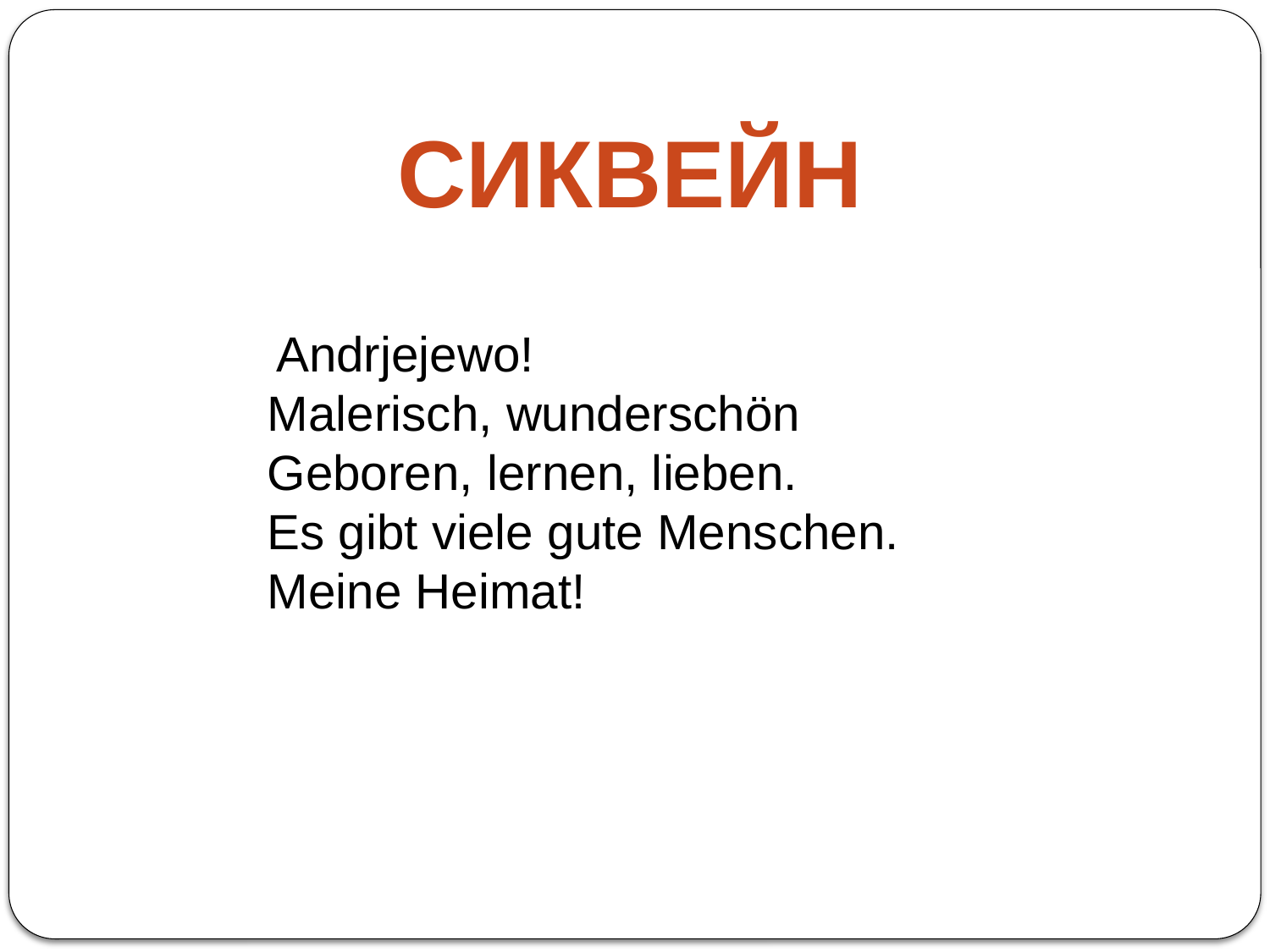

Сиквейн

 Andrjejewo!
Malerisch, wunderschön
Geboren, lernen, lieben.
Es gibt viele gute Menschen.
Meine Heimat!